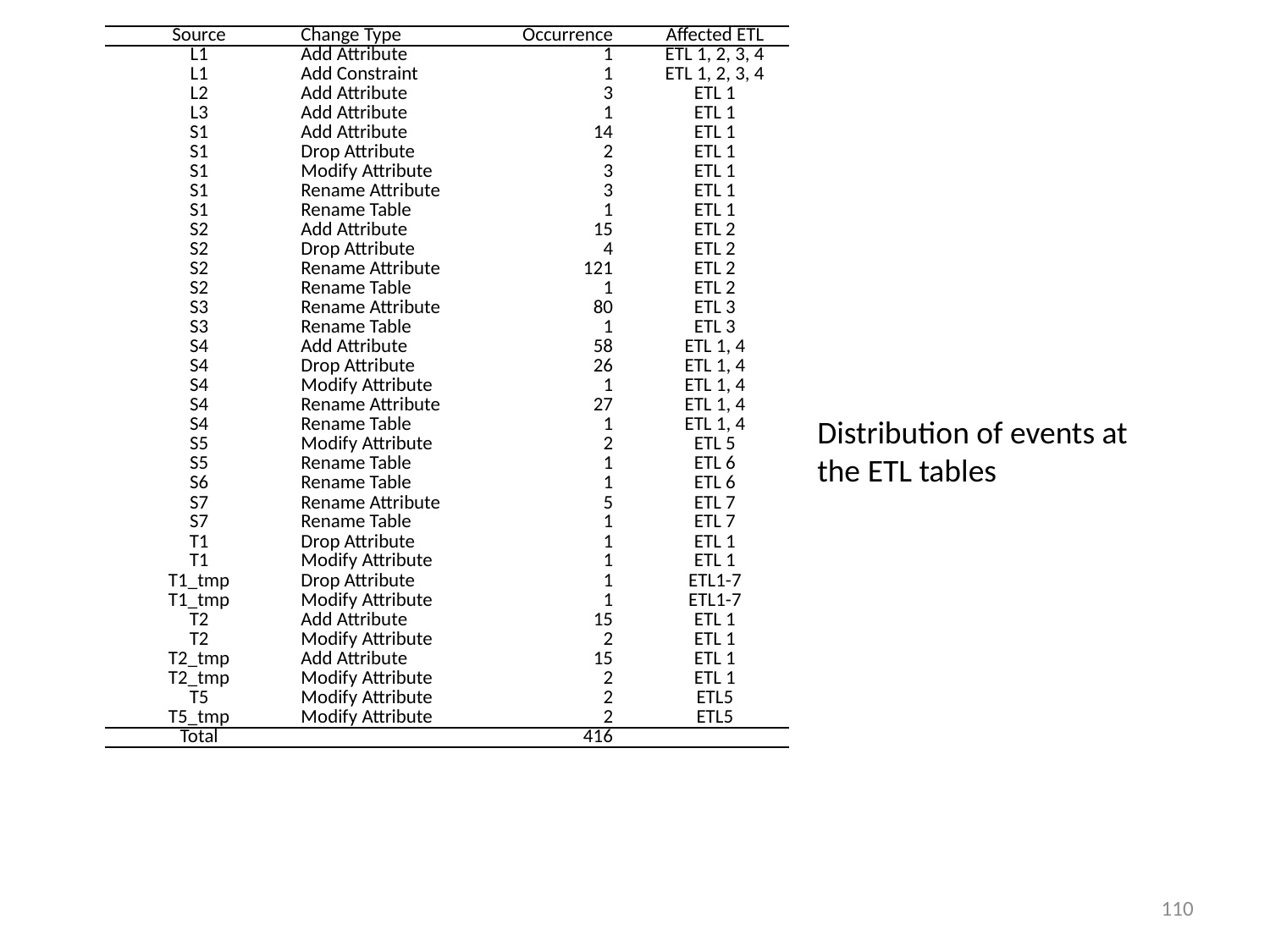

| Source | Change Type | Occurrence | Affected ETL |
| --- | --- | --- | --- |
| L1 | Add Attribute | 1 | ETL 1, 2, 3, 4 |
| L1 | Add Constraint | 1 | ETL 1, 2, 3, 4 |
| L2 | Add Attribute | 3 | ETL 1 |
| L3 | Add Attribute | 1 | ETL 1 |
| S1 | Add Attribute | 14 | ETL 1 |
| S1 | Drop Attribute | 2 | ETL 1 |
| S1 | Modify Attribute | 3 | ETL 1 |
| S1 | Rename Attribute | 3 | ETL 1 |
| S1 | Rename Table | 1 | ETL 1 |
| S2 | Add Attribute | 15 | ETL 2 |
| S2 | Drop Attribute | 4 | ETL 2 |
| S2 | Rename Attribute | 121 | ETL 2 |
| S2 | Rename Table | 1 | ETL 2 |
| S3 | Rename Attribute | 80 | ETL 3 |
| S3 | Rename Table | 1 | ETL 3 |
| S4 | Add Attribute | 58 | ETL 1, 4 |
| S4 | Drop Attribute | 26 | ETL 1, 4 |
| S4 | Modify Attribute | 1 | ETL 1, 4 |
| S4 | Rename Attribute | 27 | ETL 1, 4 |
| S4 | Rename Table | 1 | ETL 1, 4 |
| S5 | Modify Attribute | 2 | ETL 5 |
| S5 | Rename Table | 1 | ETL 6 |
| S6 | Rename Table | 1 | ETL 6 |
| S7 | Rename Attribute | 5 | ETL 7 |
| S7 | Rename Table | 1 | ETL 7 |
| T1 | Drop Attribute | 1 | ETL 1 |
| T1 | Modify Attribute | 1 | ETL 1 |
| T1\_tmp | Drop Attribute | 1 | ETL1-7 |
| T1\_tmp | Modify Attribute | 1 | ETL1-7 |
| T2 | Add Attribute | 15 | ETL 1 |
| T2 | Modify Attribute | 2 | ETL 1 |
| T2\_tmp | Add Attribute | 15 | ETL 1 |
| T2\_tmp | Modify Attribute | 2 | ETL 1 |
| T5 | Modify Attribute | 2 | ETL5 |
| T5\_tmp | Modify Attribute | 2 | ETL5 |
| Total |  | 416 |  |
Distribution of events at the ETL tables
110